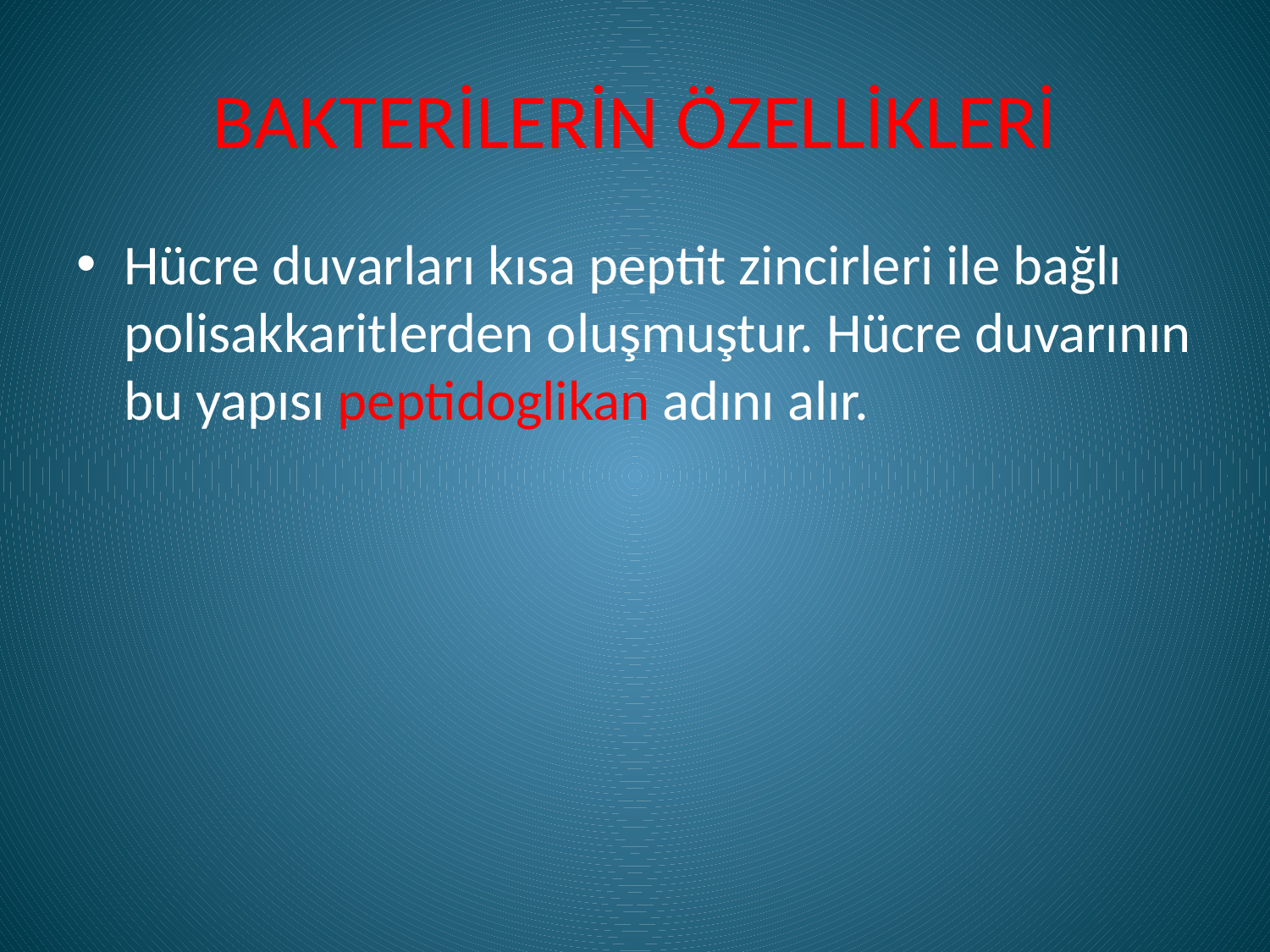

# BAKTERİLERİN ÖZELLİKLERİ
Hücre duvarları kısa peptit zincirleri ile bağlı polisakkaritlerden oluşmuştur. Hücre duvarının bu yapısı peptidoglikan adını alır.